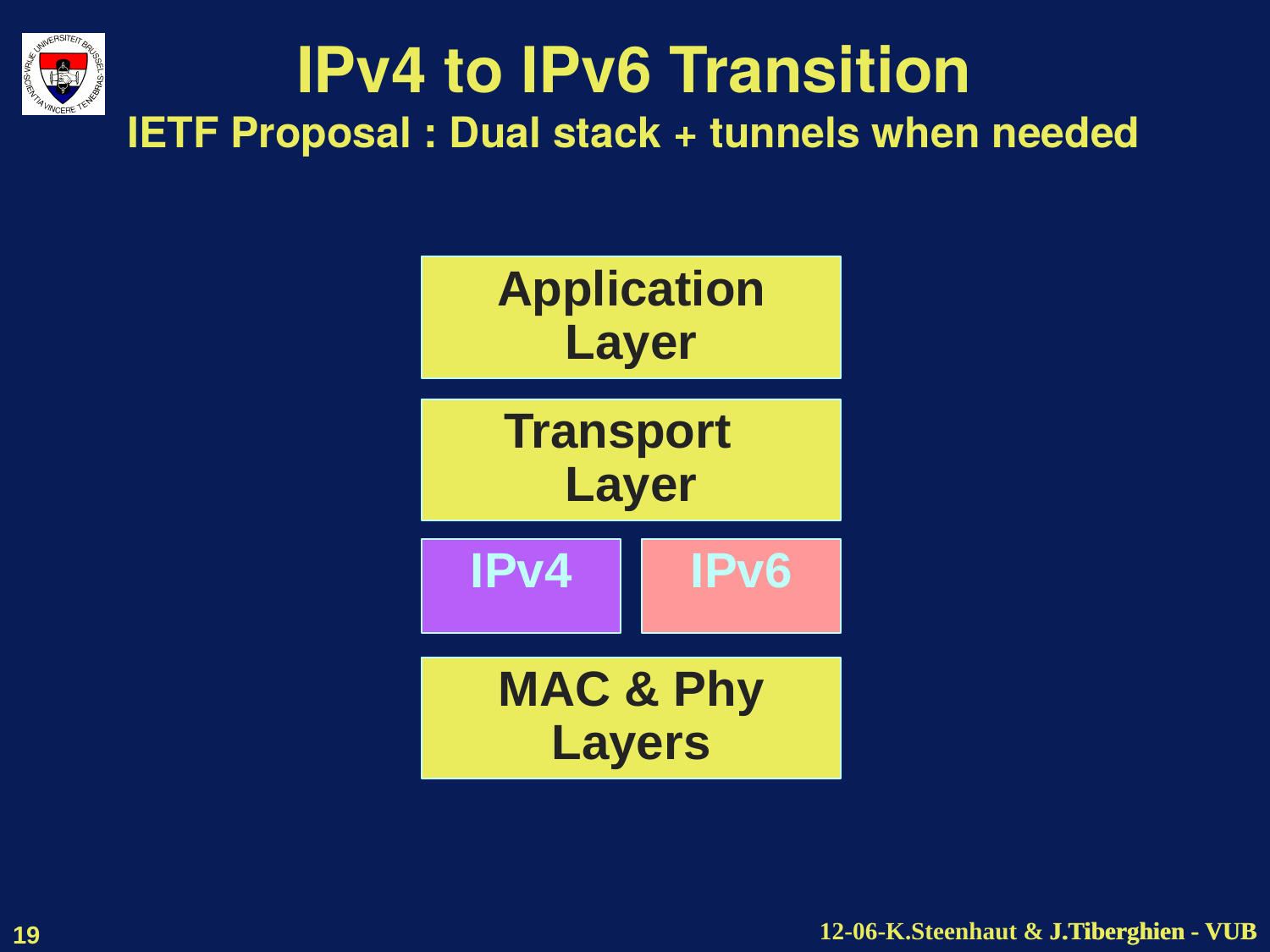

# IPv4 to IPv6 Transition IETF Proposal : Dual stack + tunnels when needed
Application Layer
Transport   Layer
IPv4
IPv6
MAC & Phy Layers
19